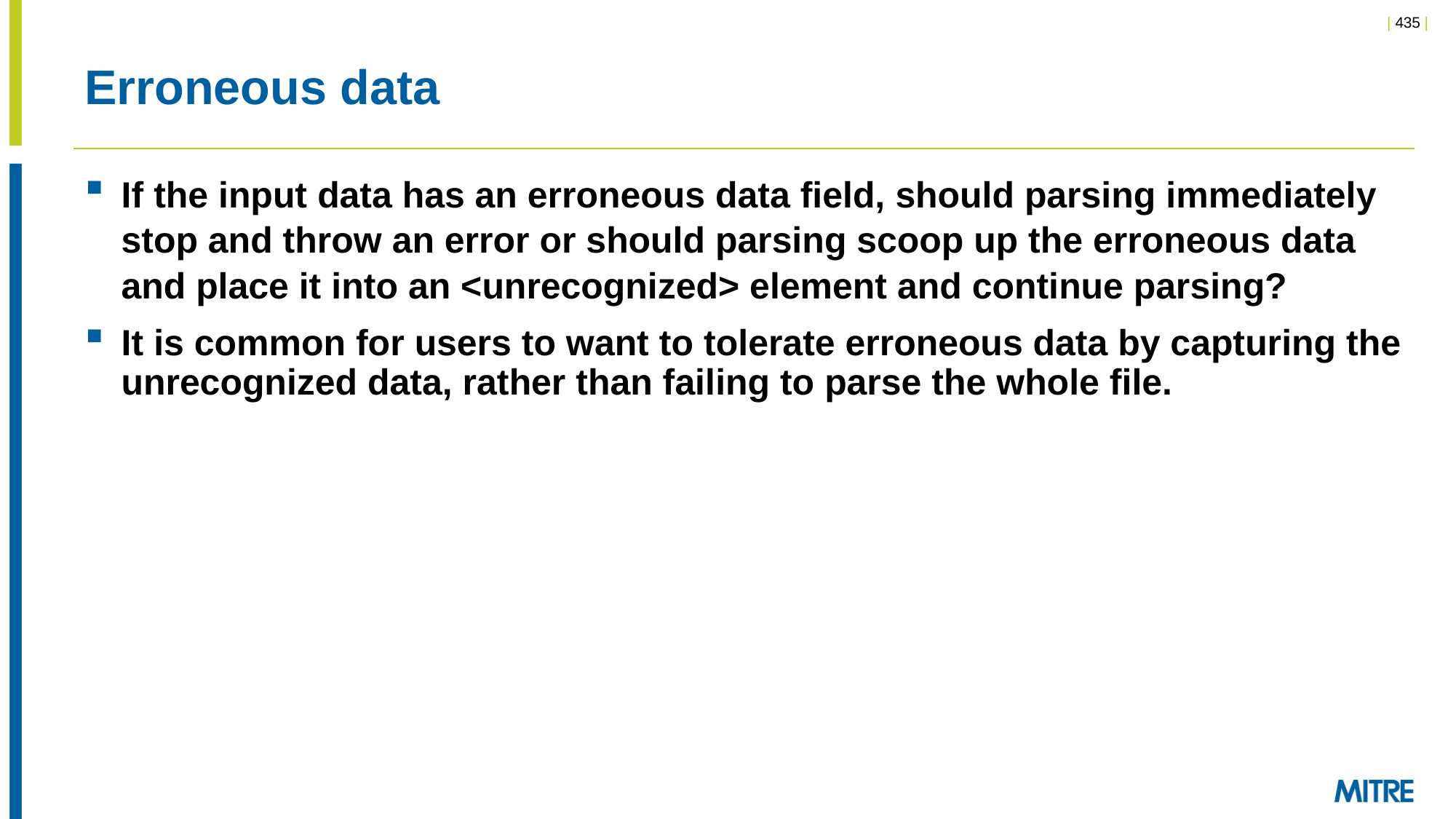

# Erroneous data
If the input data has an erroneous data field, should parsing immediately stop and throw an error or should parsing scoop up the erroneous data and place it into an <unrecognized> element and continue parsing?
It is common for users to want to tolerate erroneous data by capturing the unrecognized data, rather than failing to parse the whole file.